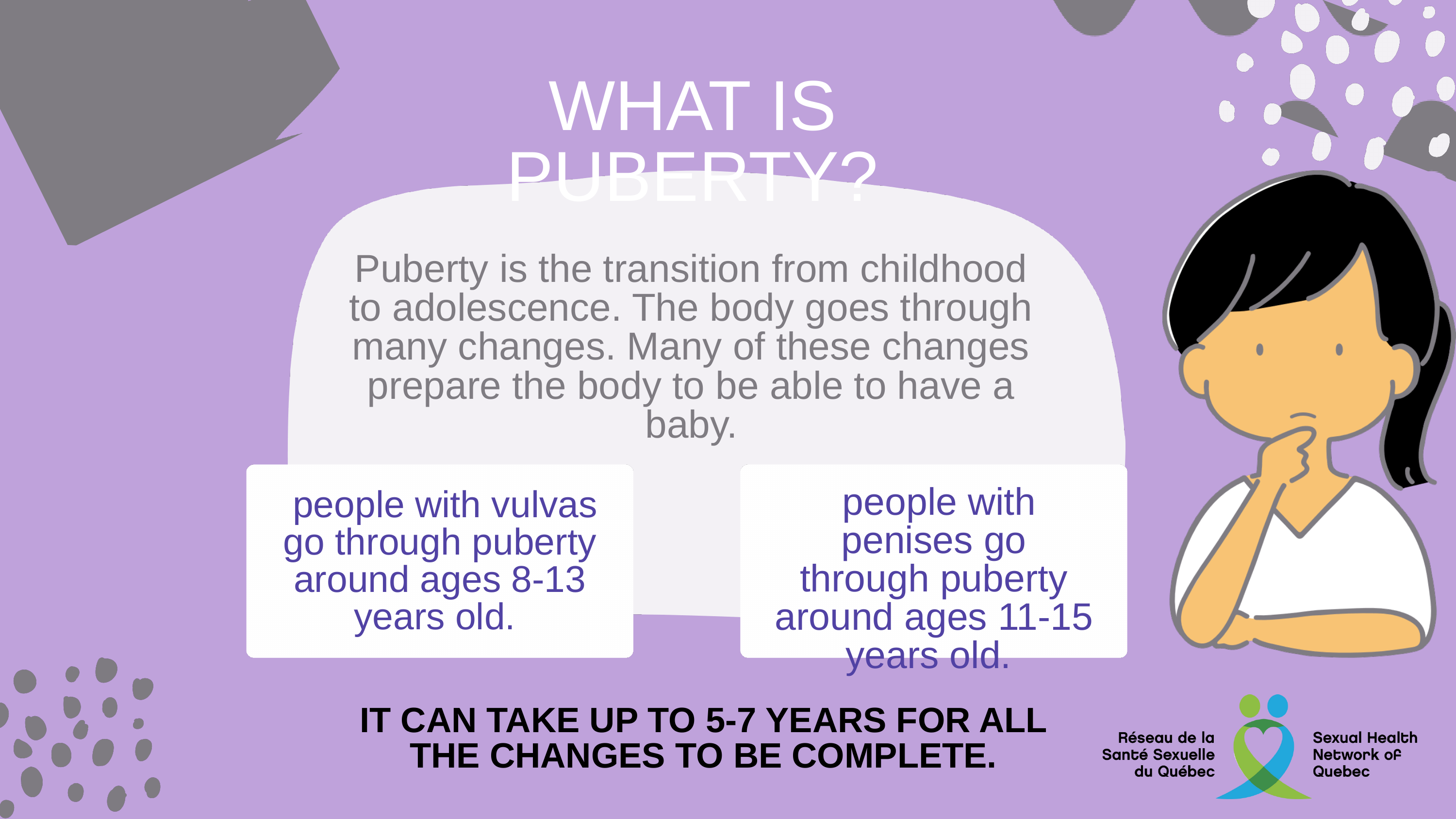

WHAT IS PUBERTY?

Puberty is the transition from childhood to adolescence. The body goes through many changes. Many of these changes prepare the body to be able to have a baby.

 people with penises go through puberty around ages 11-15 years old.
 people with vulvas go through puberty around ages 8-13 years old.

IT CAN TAKE UP TO 5-7 YEARS FOR ALL THE CHANGES TO BE COMPLETE.